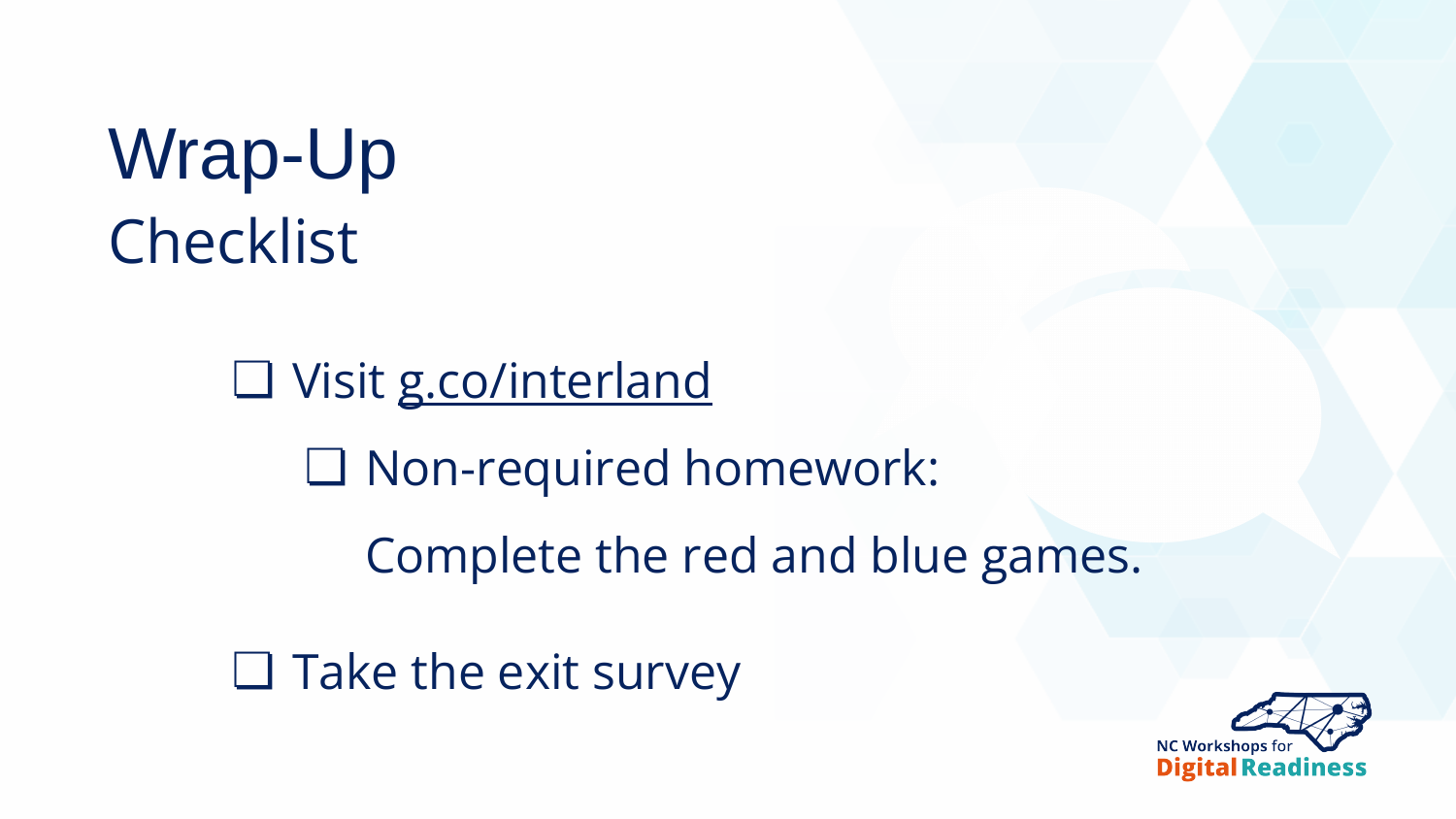

Wrap-Up
Checklist
Visit g.co/interland
Non-required homework:
Complete the red and blue games.

Take the exit survey